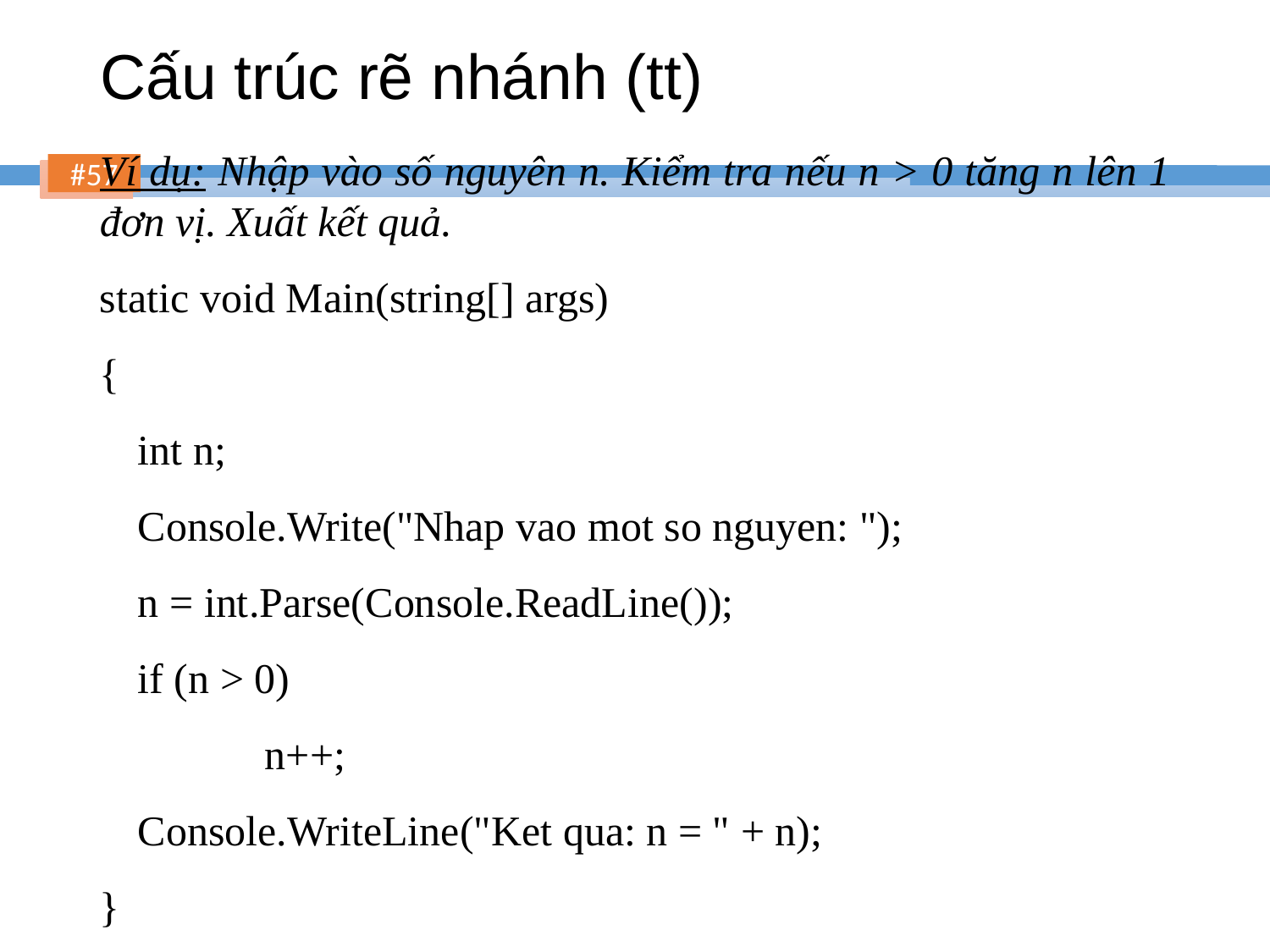

# Cấu trúc rẽ nhánh (tt)

Ví dụ: Nhập vào số nguyên n. Kiểm tra nếu n > 0 tăng n lên 1 đơn vị. Xuất kết quả.
static void Main(string[] args)
{
	int n;
	Console.Write("Nhap vao mot so nguyen: ");
	n = int.Parse(Console.ReadLine());
	if (n > 0)
		n++;
	Console.WriteLine("Ket qua: n = " + n);
}
57